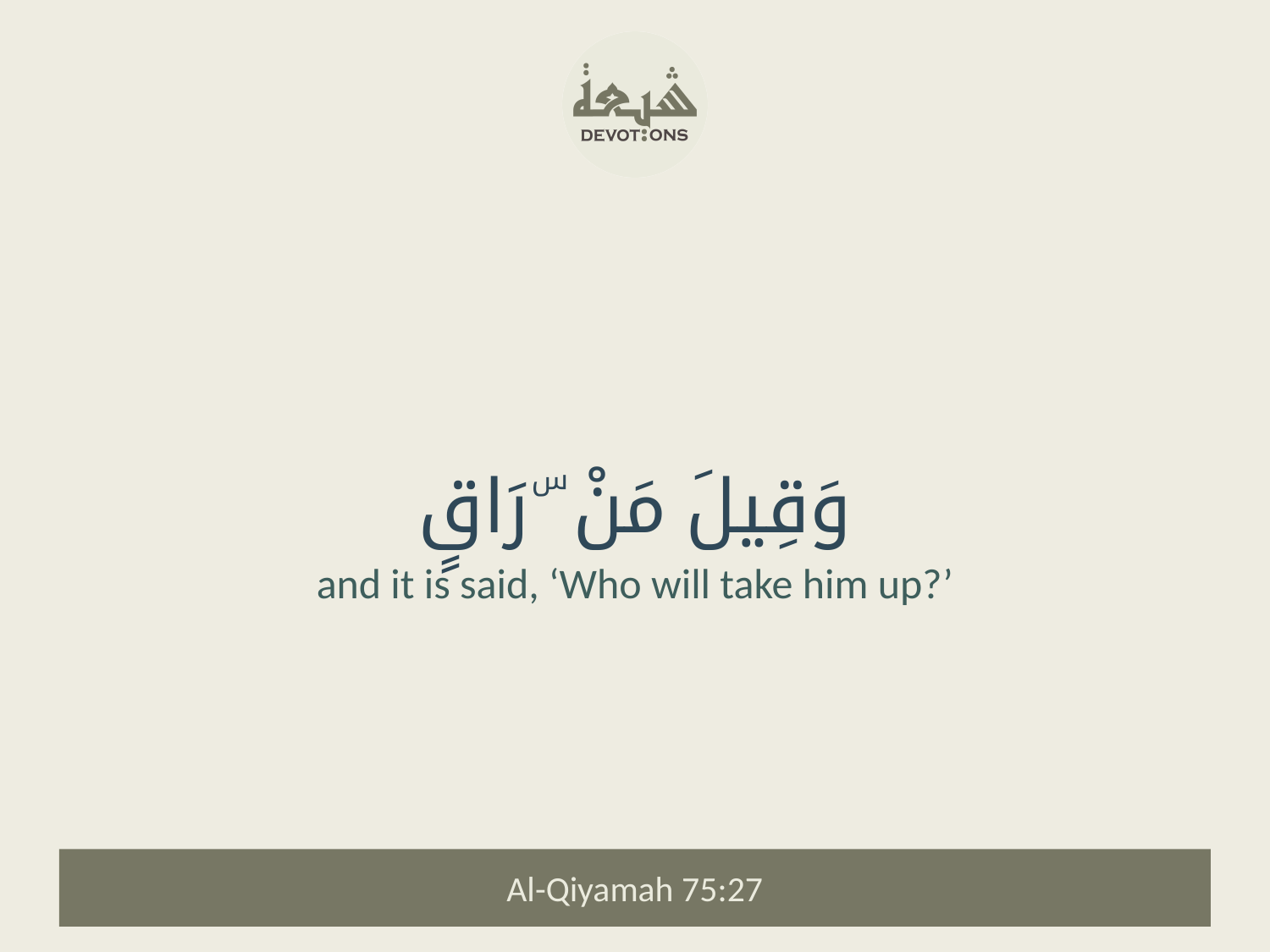

وَقِيلَ مَنْ ۜ رَاقٍ
and it is said, ‘Who will take him up?’
Al-Qiyamah 75:27